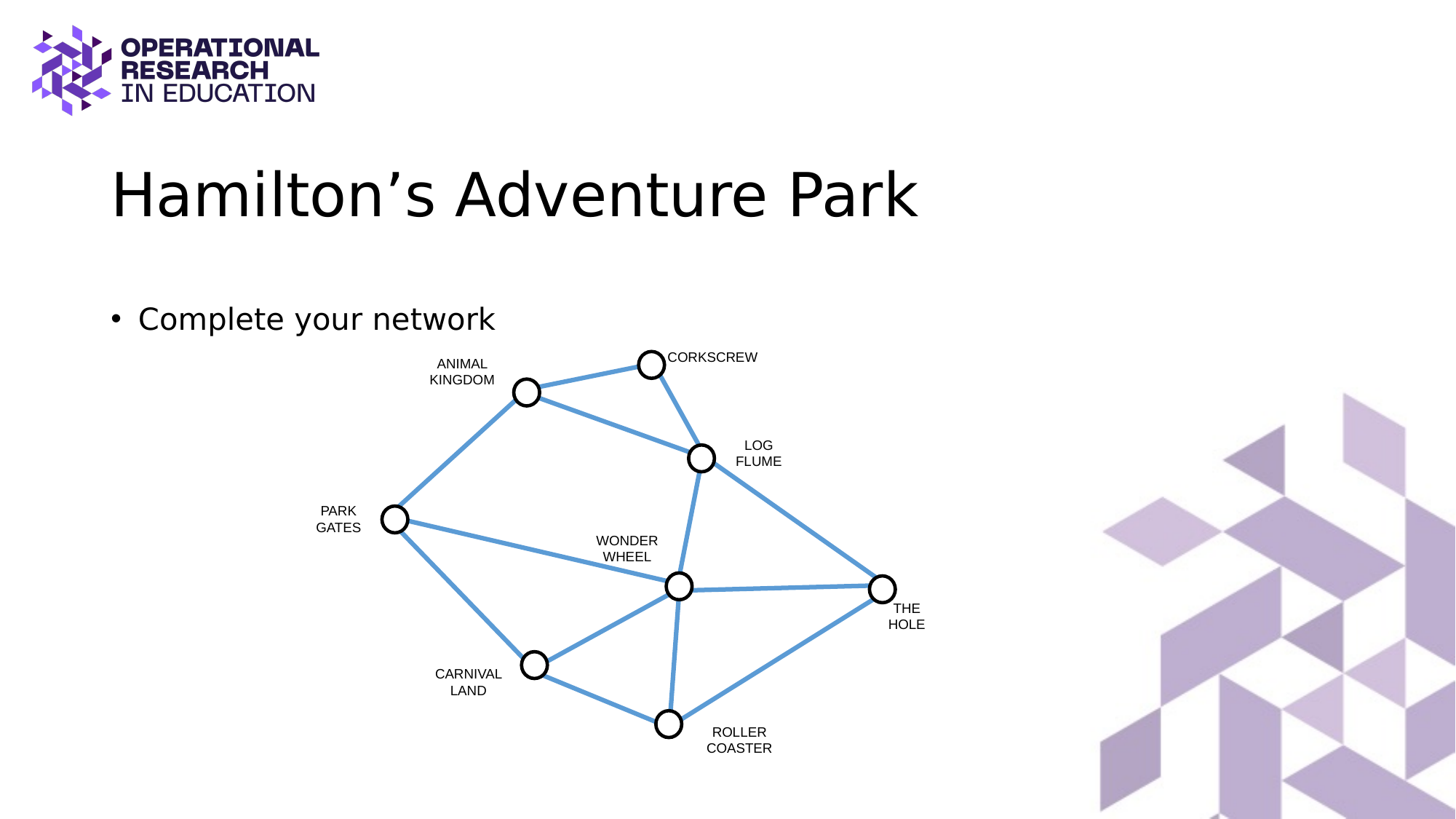

# Hamilton’s Adventure Park
Complete your network
CORKSCREW
ANIMAL KINGDOM
LOG FLUME
PARK GATES
WONDER WHEEL
THE HOLE
CARNIVAL LAND
ROLLER COASTER